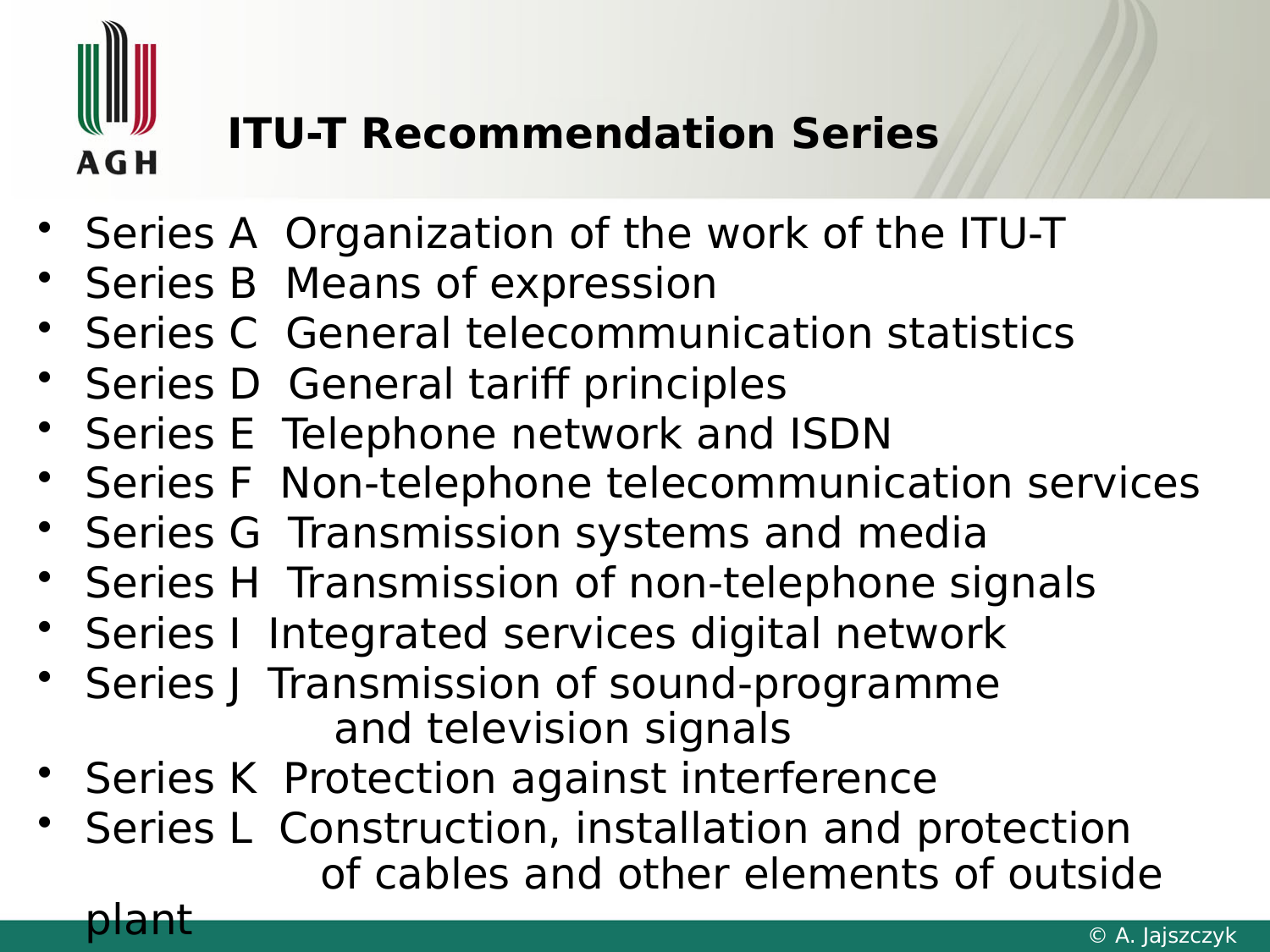

# ITU-T Recommendation Series
Series A  Organization of the work of the ITU-T
Series B  Means of expression
Series C  General telecommunication statistics
Series D  General tariff principles
Series E  Telephone network and ISDN
Series F  Non-telephone telecommunication services
Series G  Transmission systems and media
Series H  Transmission of non-telephone signals
Series I  Integrated services digital network
Series J  Transmission of sound-programme
	         and television signals
Series K  Protection against interference
Series L  Construction, installation and protection
	        of cables and other elements of outside plant